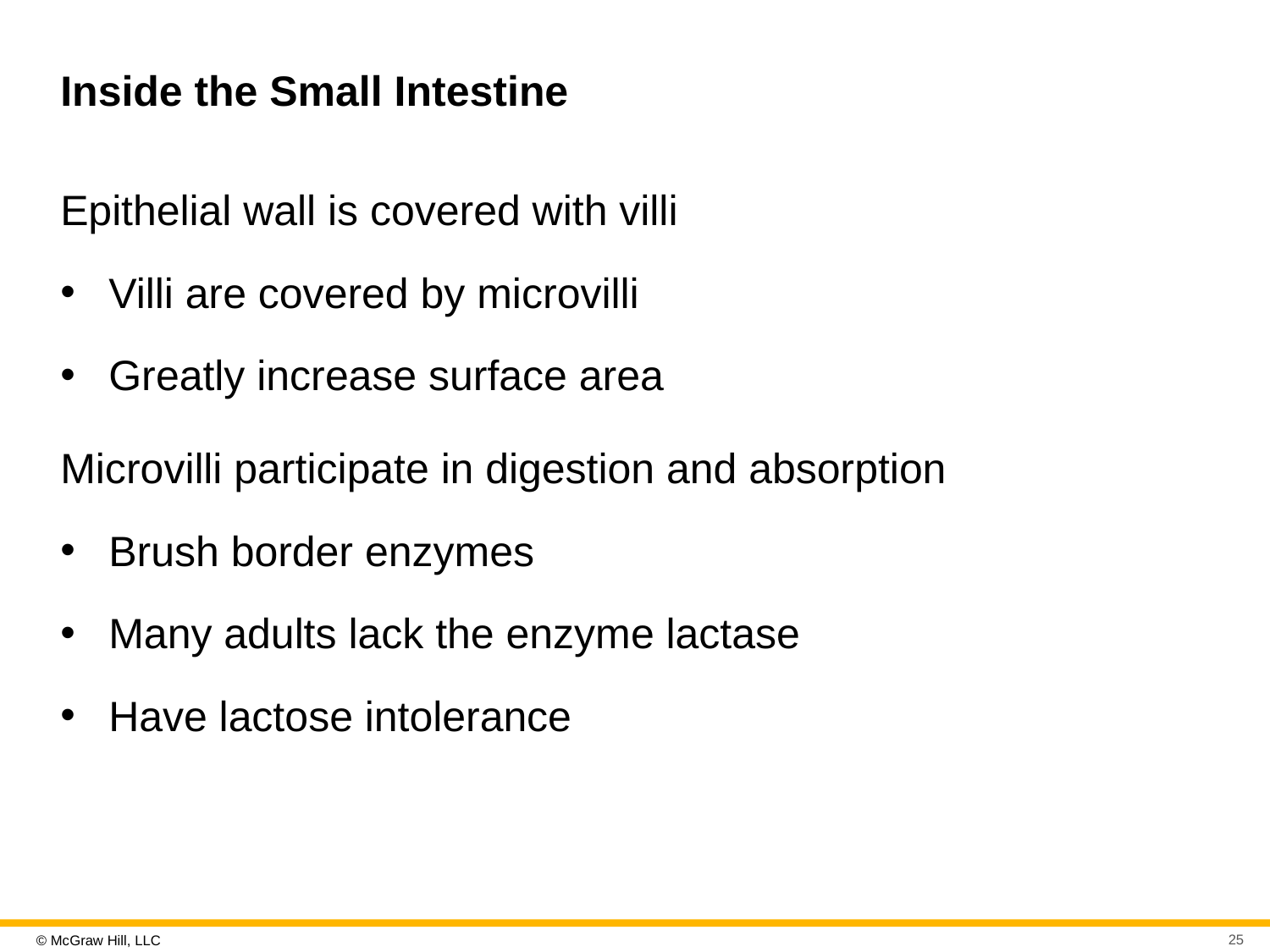

# Inside the Small Intestine
Epithelial wall is covered with villi
Villi are covered by microvilli
Greatly increase surface area
Microvilli participate in digestion and absorption
Brush border enzymes
Many adults lack the enzyme lactase
Have lactose intolerance
25